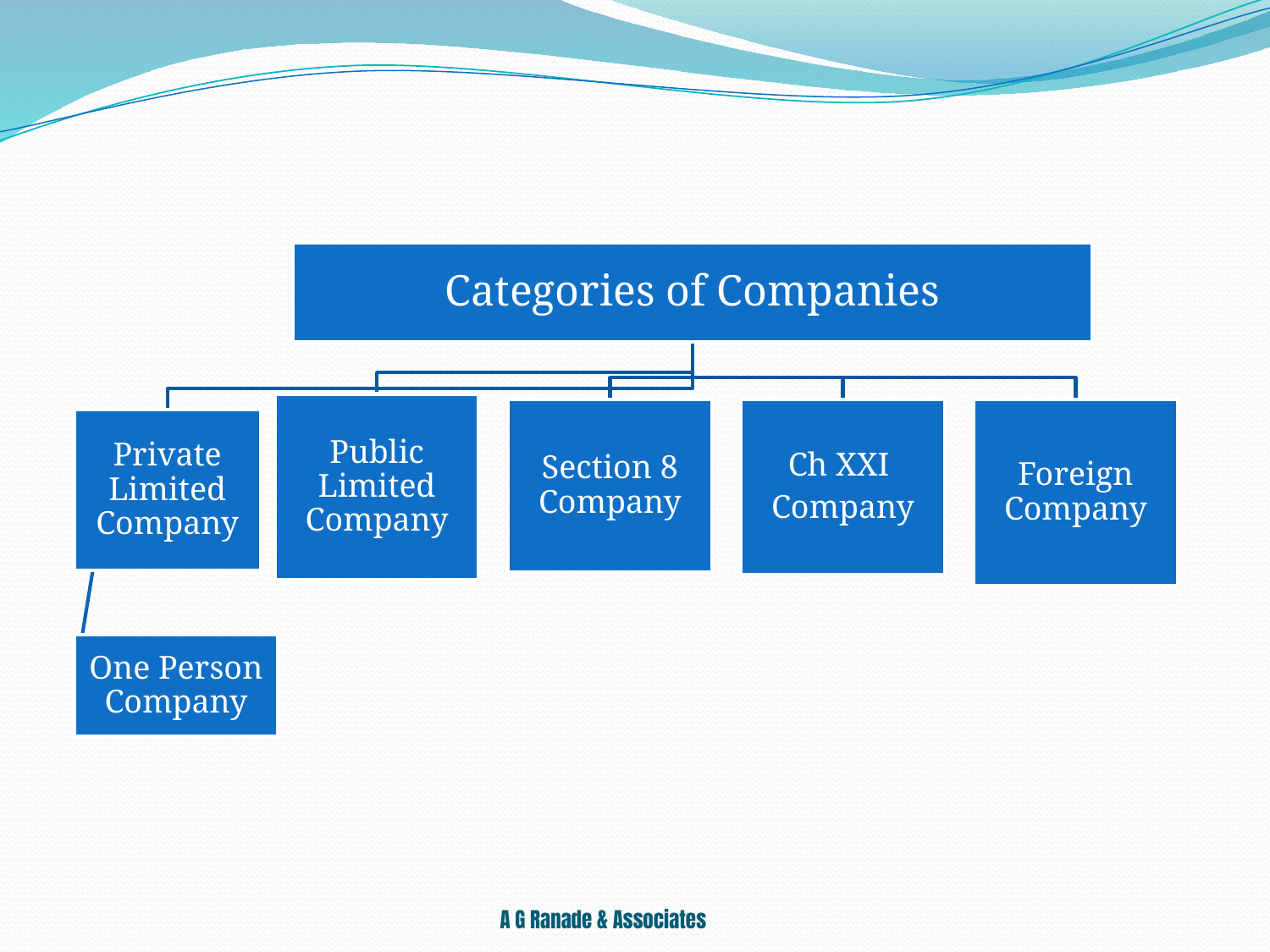

Categories of Companies
Private Limited Company
One Person Company
Public Limited Company
Section 8 Company
Ch XXI
Company
Foreign Company
A G Ranade & Associates